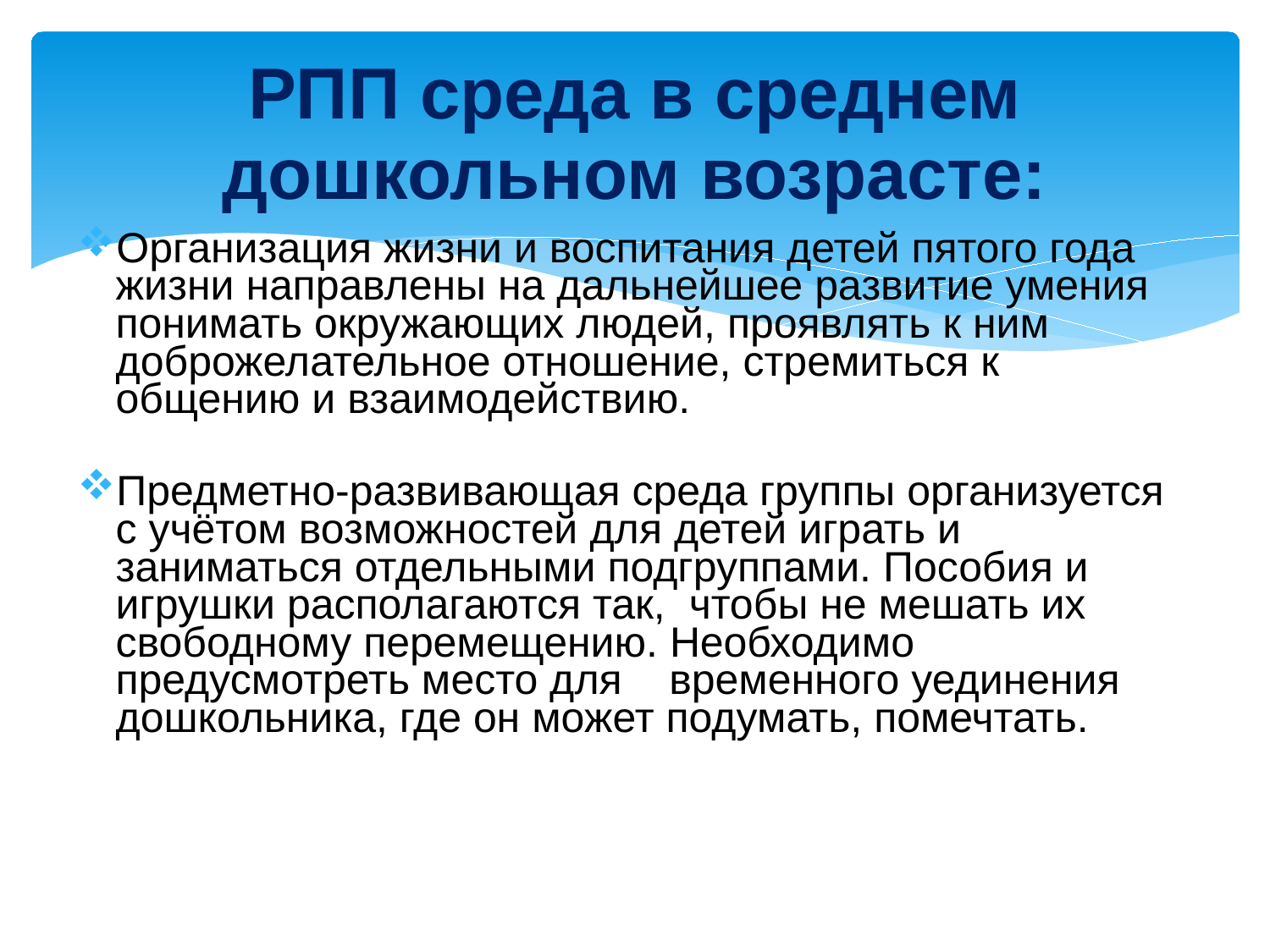

# РПП среда в среднем дошкольном возрасте:
Организация жизни и воспитания детей пятого года жизни направлены на дальнейшее развитие умения понимать окружающих людей, проявлять к ним доброжелательное отношение, стремиться к общению и взаимодействию.

Предметно-развивающая среда группы организуется с учётом возможностей для детей играть и заниматься отдельными подгруппами. Пособия и игрушки располагаются так,  чтобы не мешать их свободному перемещению. Необходимо предусмотреть место для    временного уединения дошкольника, где он может подумать, помечтать.